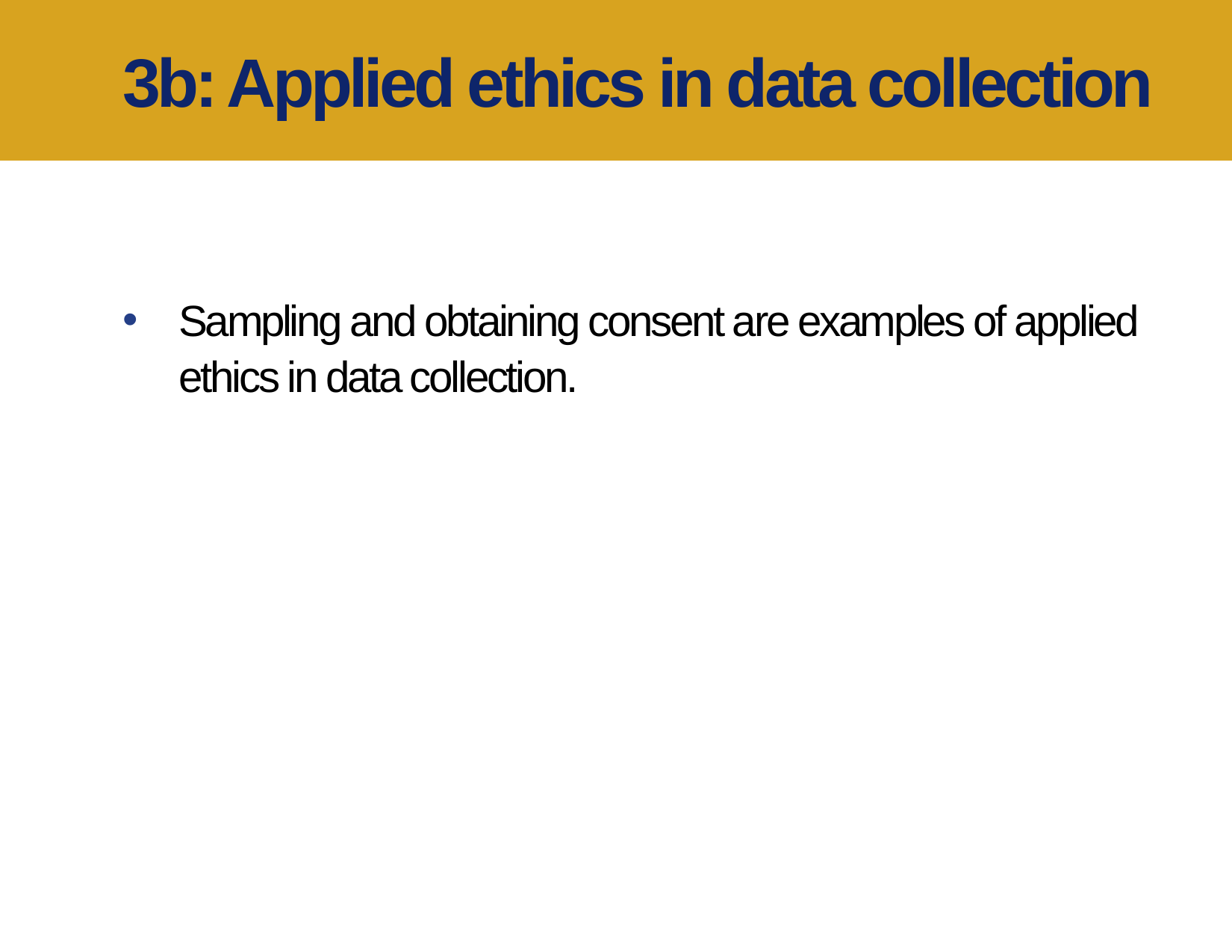

3b: Applied ethics in data collection
Sampling and obtaining consent are examples of applied ethics in data collection.